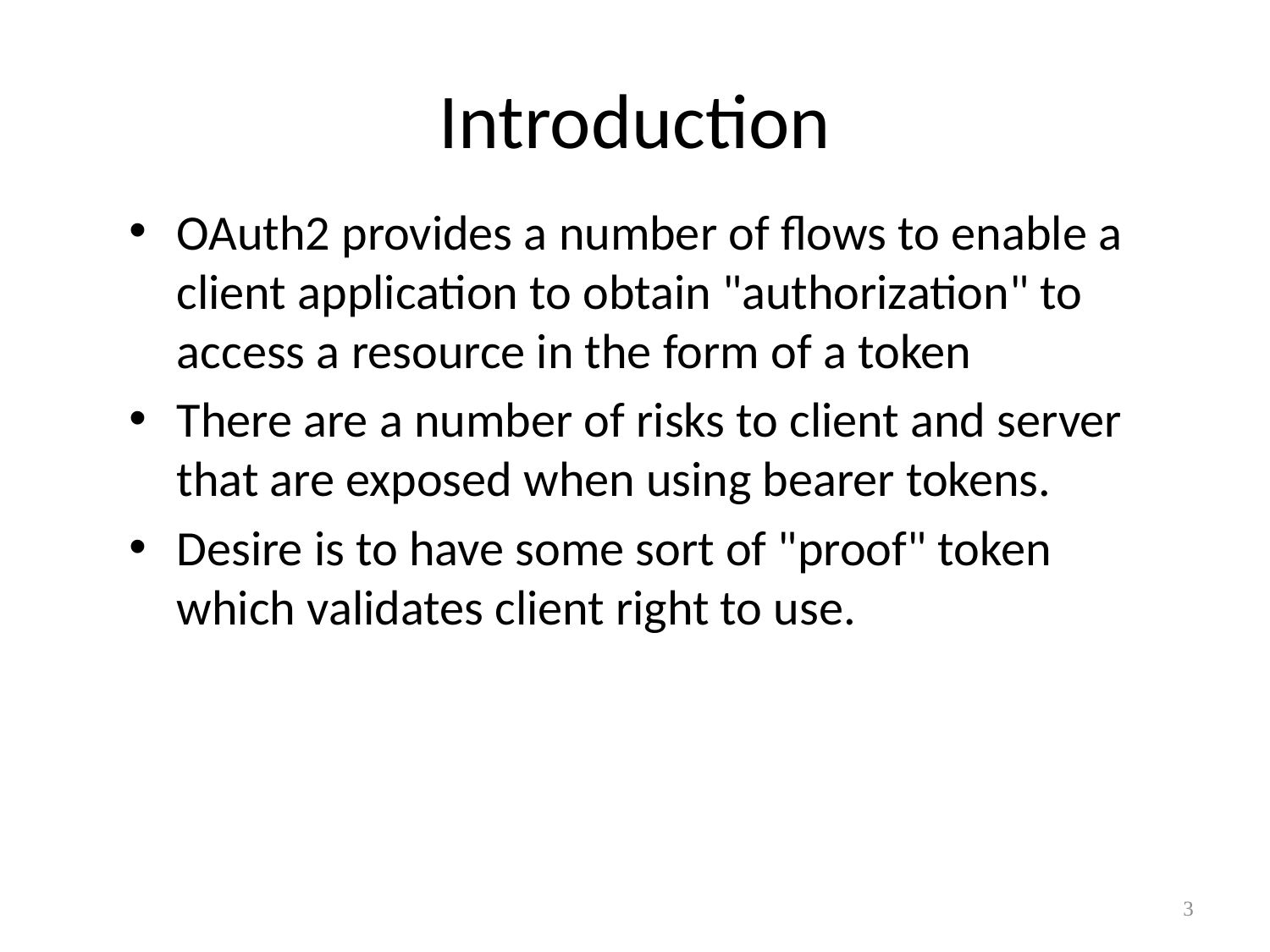

# Introduction
OAuth2 provides a number of flows to enable a client application to obtain "authorization" to access a resource in the form of a token
There are a number of risks to client and server that are exposed when using bearer tokens.
Desire is to have some sort of "proof" token which validates client right to use.
12-07-03
CONFIDENTIAL
3